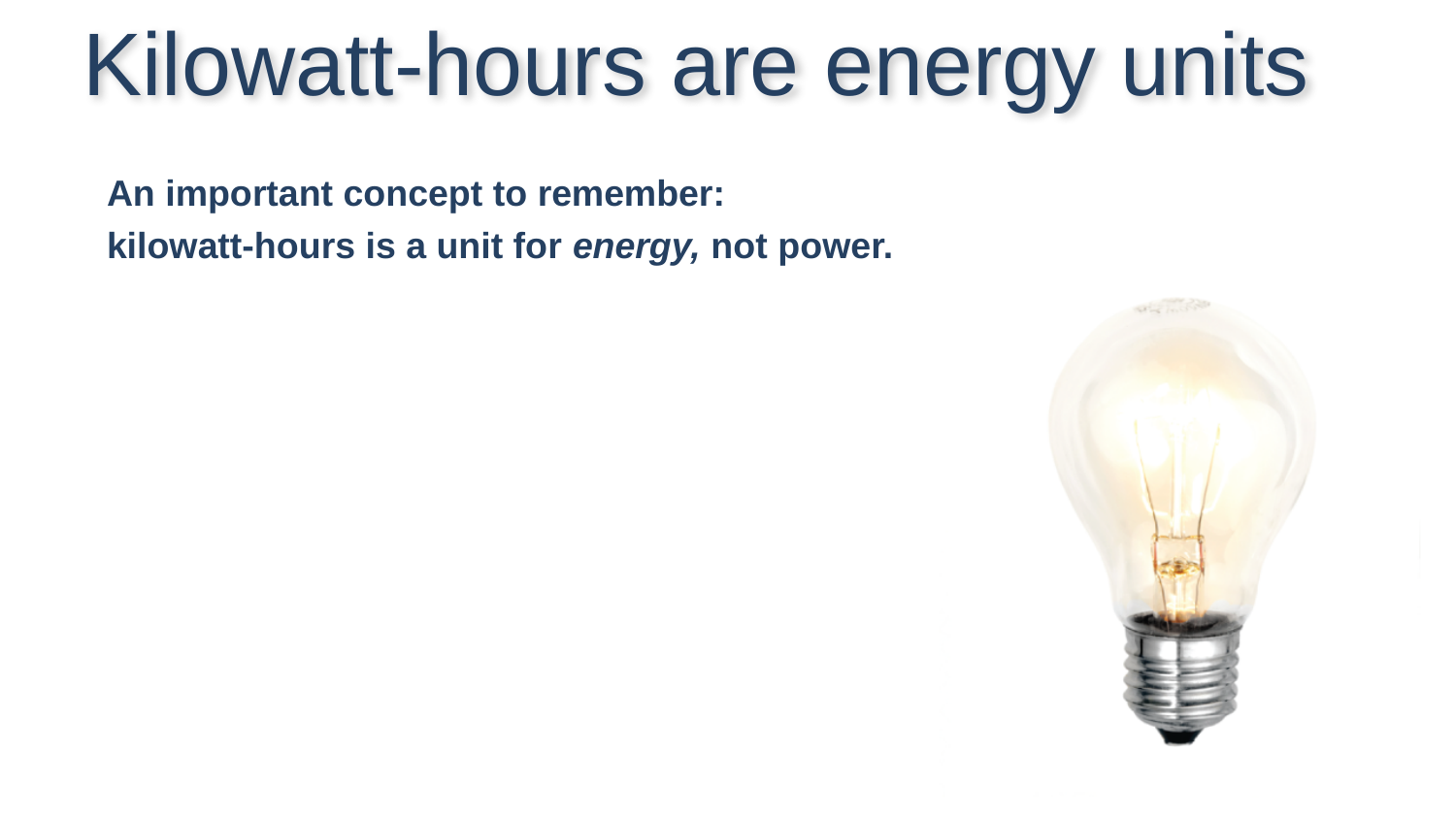

Kilowatt-hours are energy units
An important concept to remember:
kilowatt-hours is a unit for energy, not power.